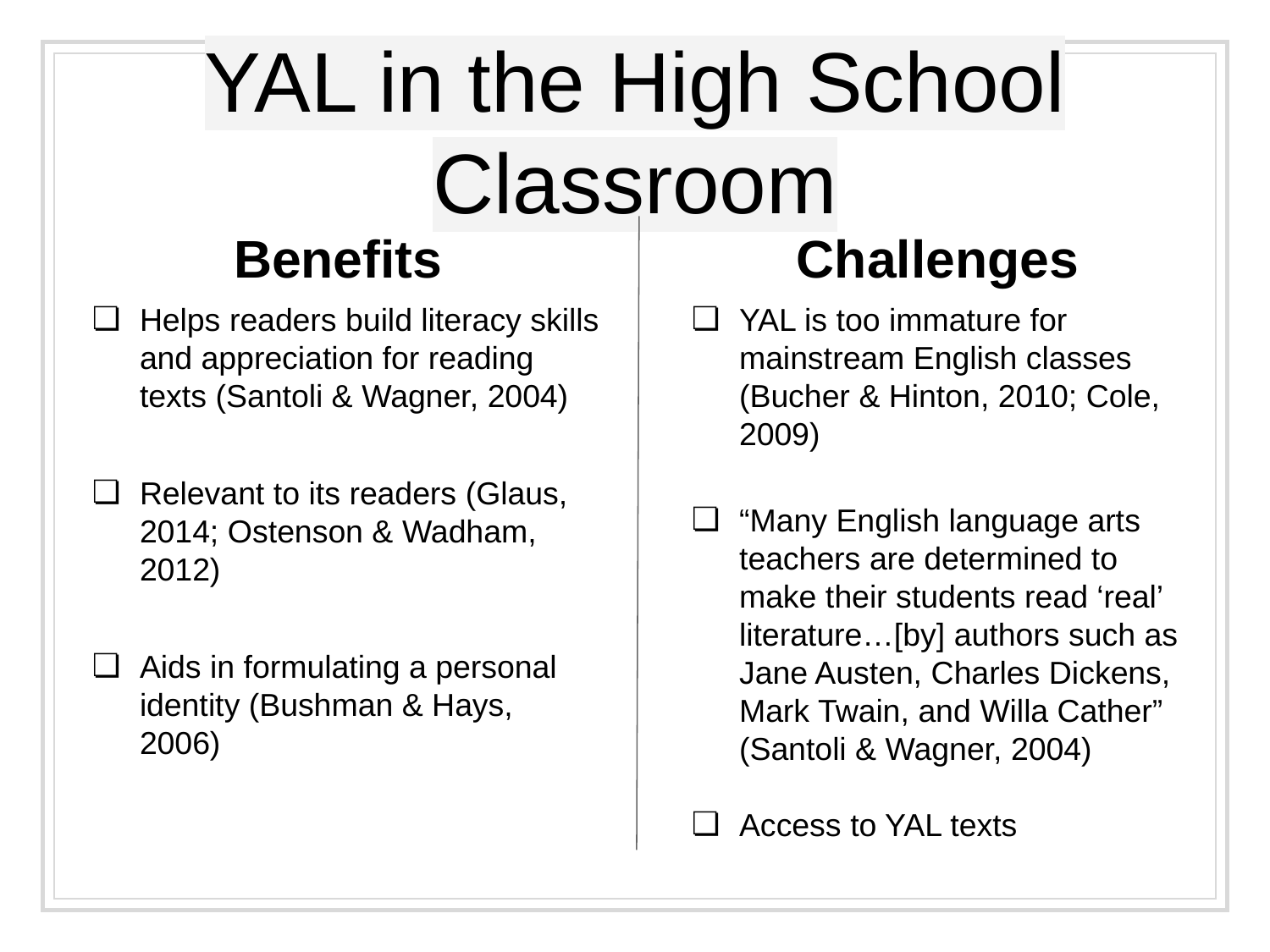

# YAL in the High School Classroom

Benefits
Helps readers build literacy skills and appreciation for reading texts (Santoli & Wagner, 2004)

Relevant to its readers (Glaus, 2014; Ostenson & Wadham, 2012)

Aids in formulating a personal identity (Bushman & Hays, 2006)

Challenges
YAL is too immature for mainstream English classes (Bucher & Hinton, 2010; Cole, 2009)

“Many English language arts teachers are determined to make their students read ‘real’ literature…[by] authors such as Jane Austen, Charles Dickens, Mark Twain, and Willa Cather”  (Santoli & Wagner, 2004)

Access to YAL texts